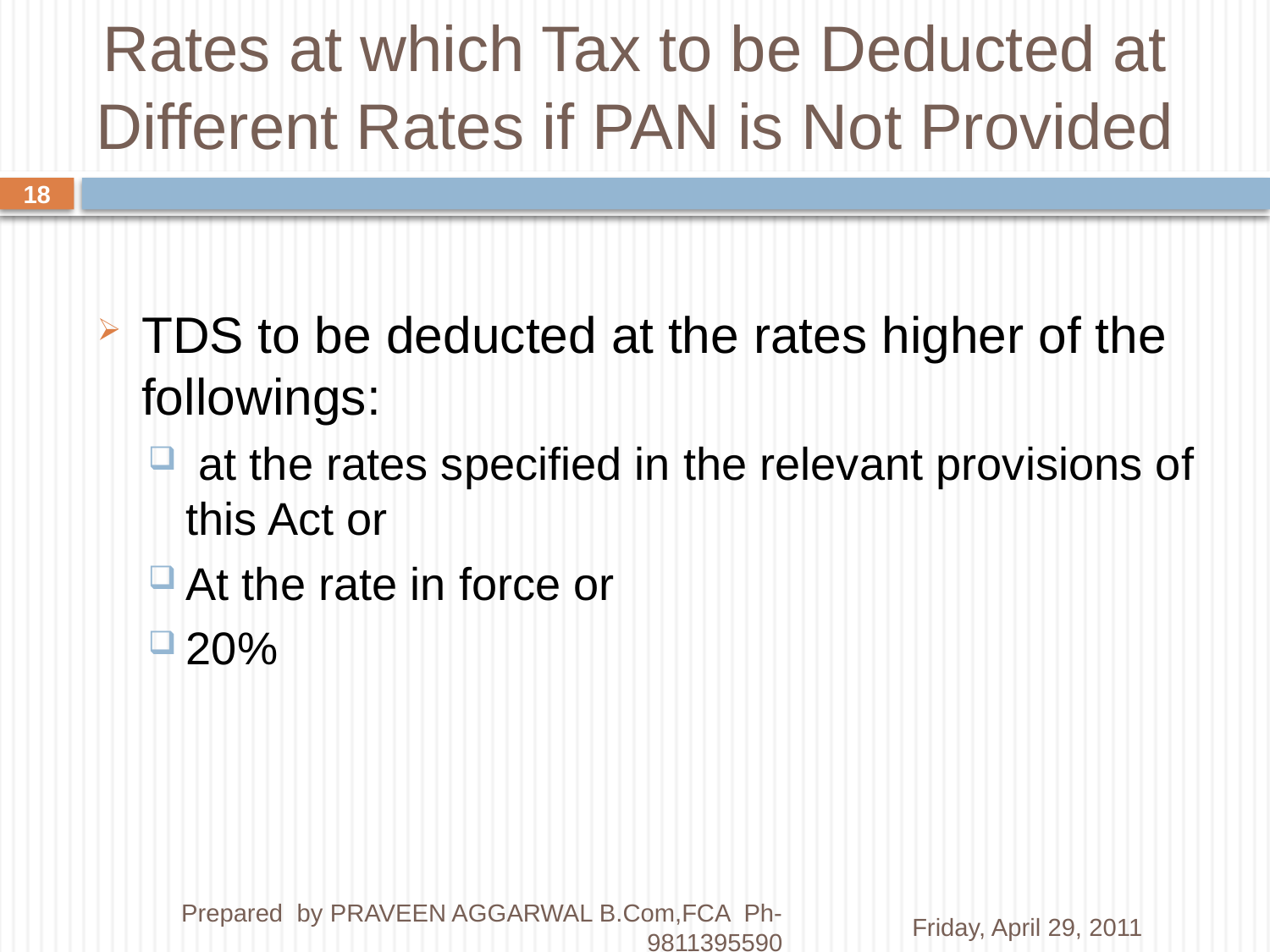

# Rates at which Tax to be Deducted at Different Rates if PAN is Not Provided
18
TDS to be deducted at the rates higher of the followings:
 at the rates specified in the relevant provisions of this Act or
At the rate in force or
20%
Prepared  by PRAVEEN AGGARWAL B.Com,FCA  Ph-9811395590
Friday, April 29, 2011